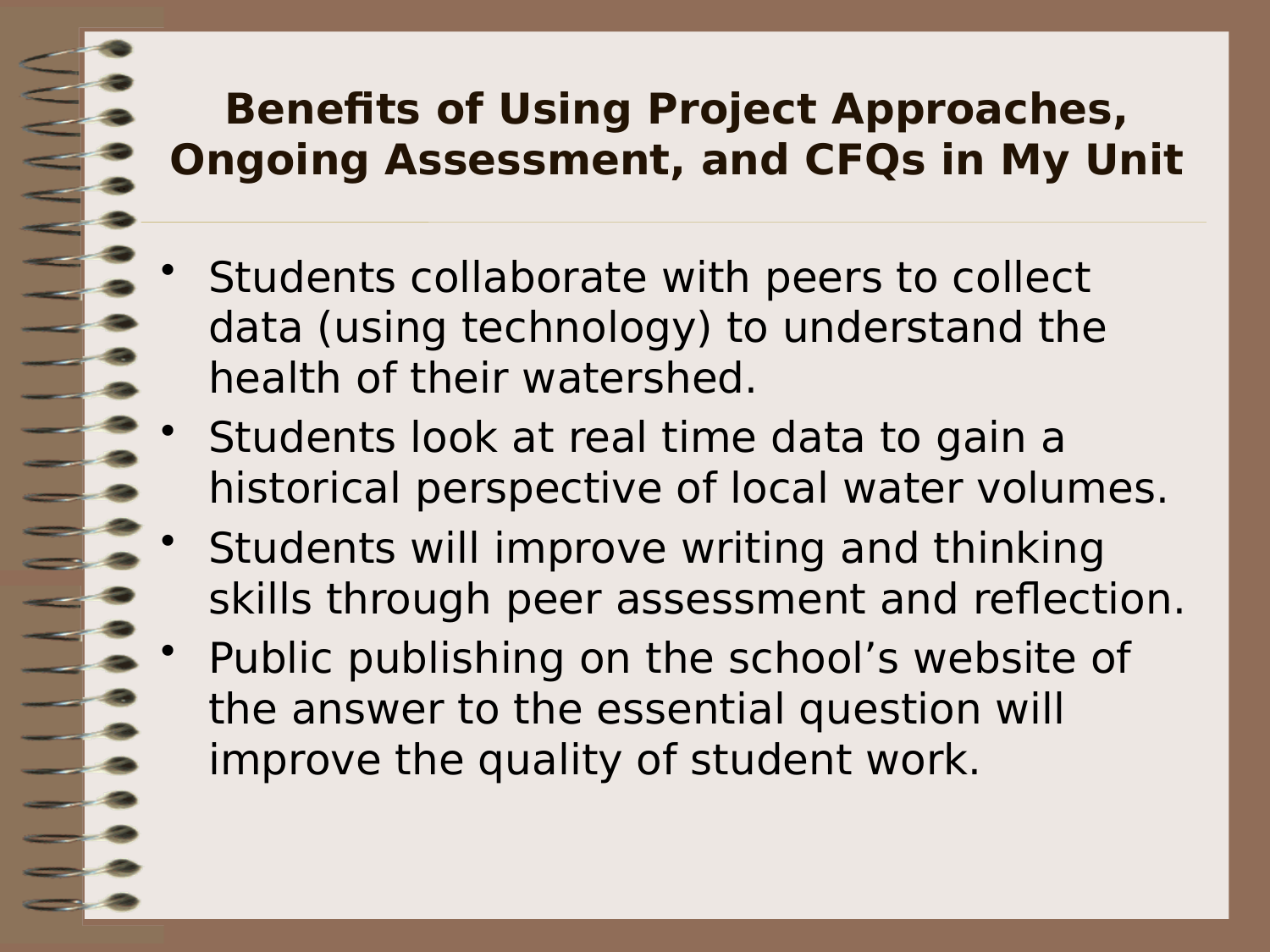

# Benefits of Using Project Approaches, Ongoing Assessment, and CFQs in My Unit
Students collaborate with peers to collect data (using technology) to understand the health of their watershed.
Students look at real time data to gain a historical perspective of local water volumes.
Students will improve writing and thinking skills through peer assessment and reflection.
Public publishing on the school’s website of the answer to the essential question will improve the quality of student work.